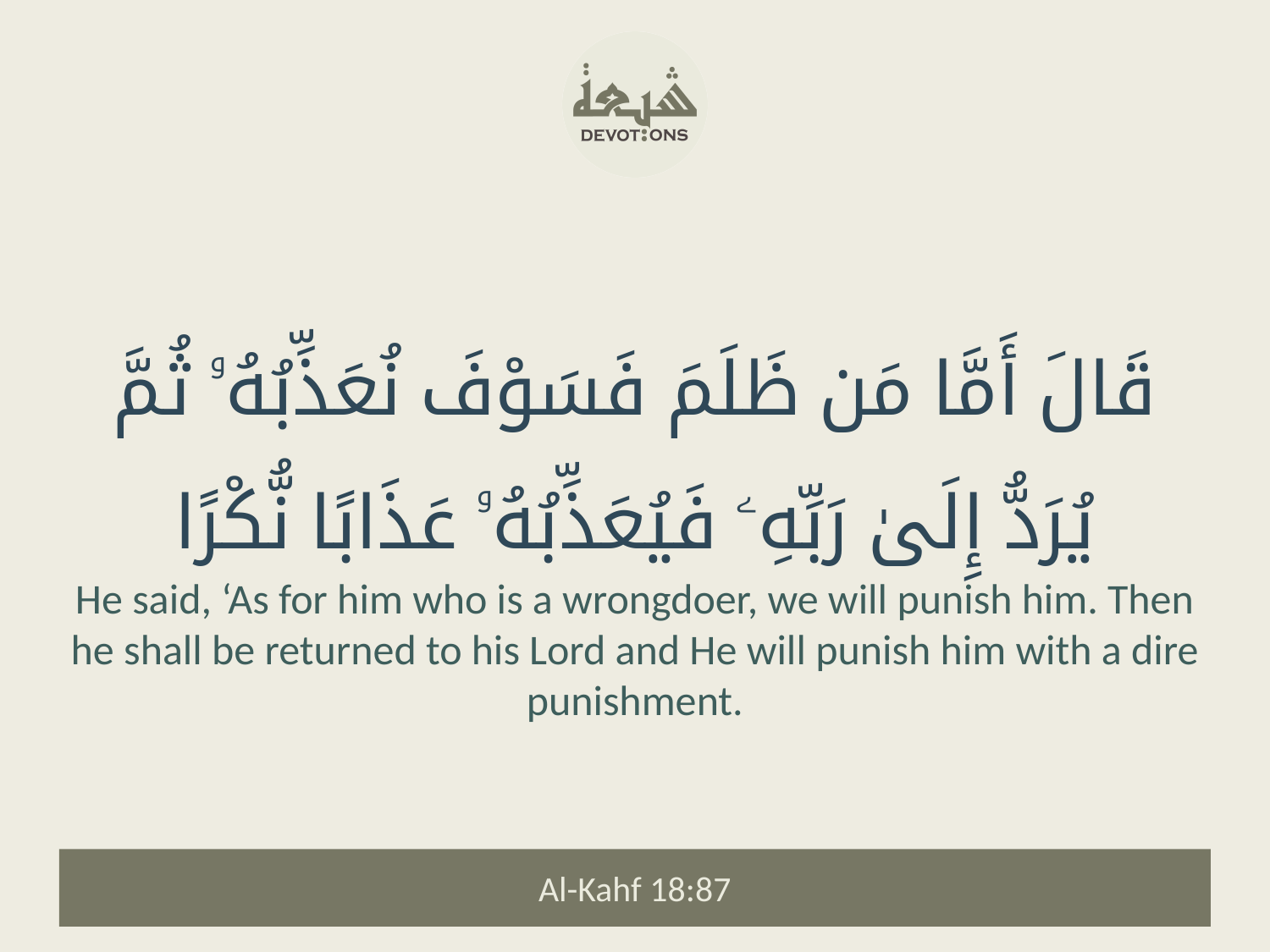

قَالَ أَمَّا مَن ظَلَمَ فَسَوْفَ نُعَذِّبُهُۥ ثُمَّ يُرَدُّ إِلَىٰ رَبِّهِۦ فَيُعَذِّبُهُۥ عَذَابًا نُّكْرًا
He said, ‘As for him who is a wrongdoer, we will punish him. Then he shall be returned to his Lord and He will punish him with a dire punishment.
Al-Kahf 18:87